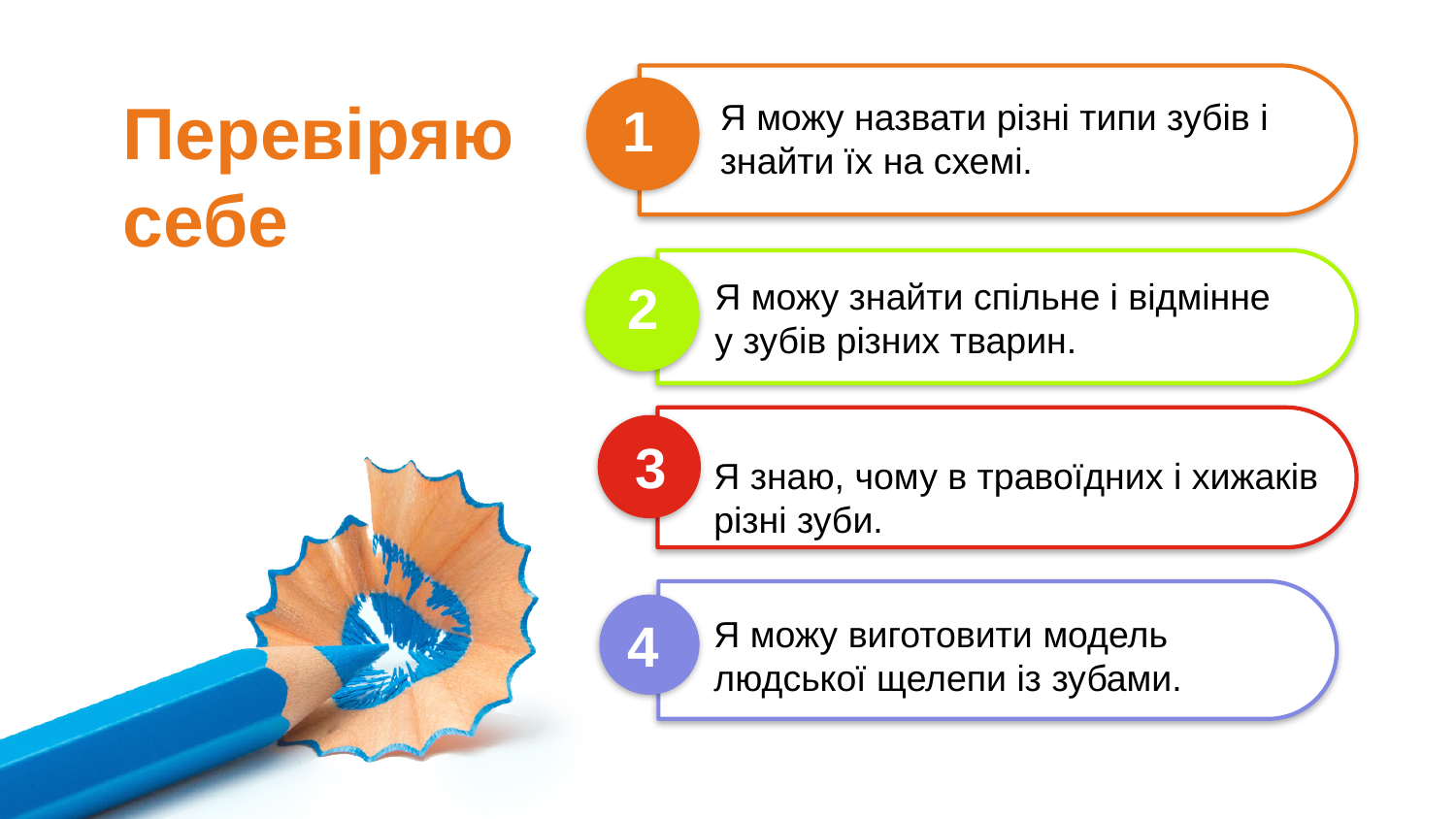

Перевіряю себе

Я можу назвати різні типи зубів і знайти їх на схемі.
1

2
Я можу знайти спільне і відмінне
у зубів різних тварин.

3
Я знаю, чому в травоїдних і хижаків
різні зуби.

Я можу виготовити модель
людської щелепи із зубами.
4